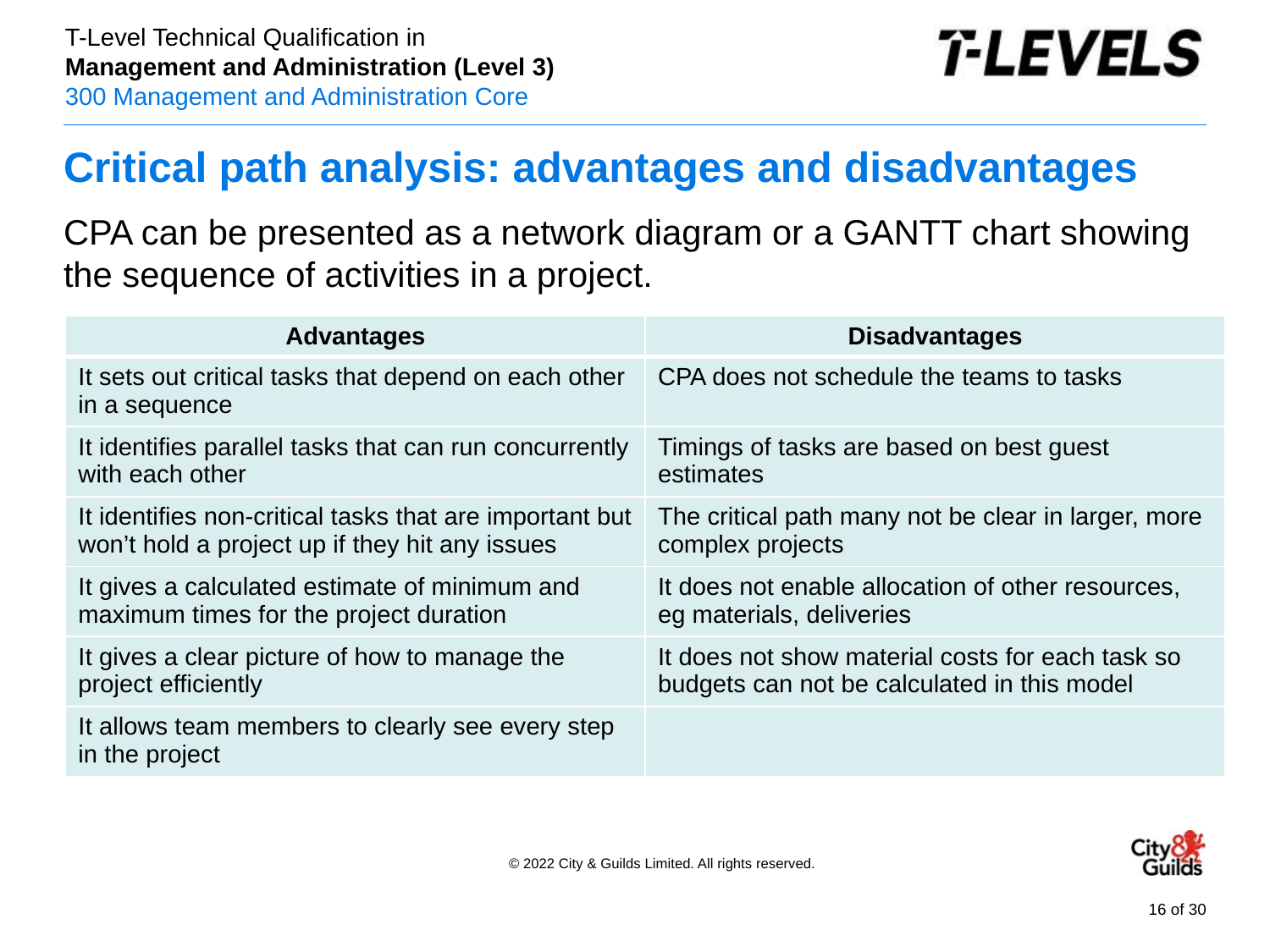

# Critical path analysis: advantages and disadvantages
CPA can be presented as a network diagram or a GANTT chart showing the sequence of activities in a project.

| Advantages | Disadvantages |
| --- | --- |
| It sets out critical tasks that depend on each other in a sequence | CPA does not schedule the teams to tasks |
| It identifies parallel tasks that can run concurrently with each other | Timings of tasks are based on best guest estimates |
| It identifies non-critical tasks that are important but won’t hold a project up if they hit any issues | The critical path many not be clear in larger, more complex projects |
| It gives a calculated estimate of minimum and maximum times for the project duration | It does not enable allocation of other resources, eg materials, deliveries |
| It gives a clear picture of how to manage the project efficiently | It does not show material costs for each task so budgets can not be calculated in this model |
| It allows team members to clearly see every step in the project |  |